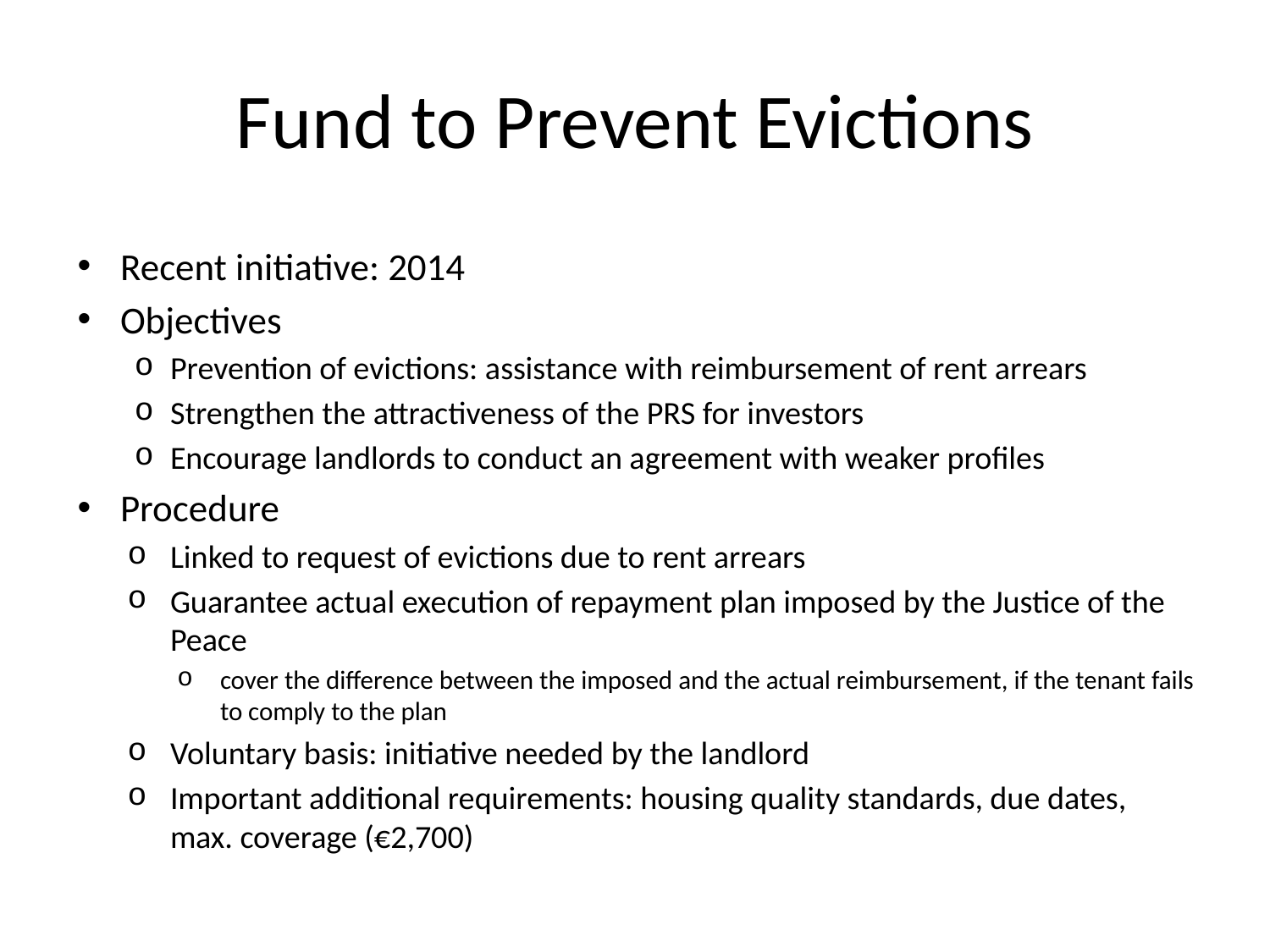

# Fund to Prevent Evictions
Recent initiative: 2014
Objectives
Prevention of evictions: assistance with reimbursement of rent arrears
Strengthen the attractiveness of the PRS for investors
Encourage landlords to conduct an agreement with weaker profiles
Procedure
Linked to request of evictions due to rent arrears
Guarantee actual execution of repayment plan imposed by the Justice of the Peace
cover the difference between the imposed and the actual reimbursement, if the tenant fails to comply to the plan
Voluntary basis: initiative needed by the landlord
Important additional requirements: housing quality standards, due dates, max. coverage (€2,700)